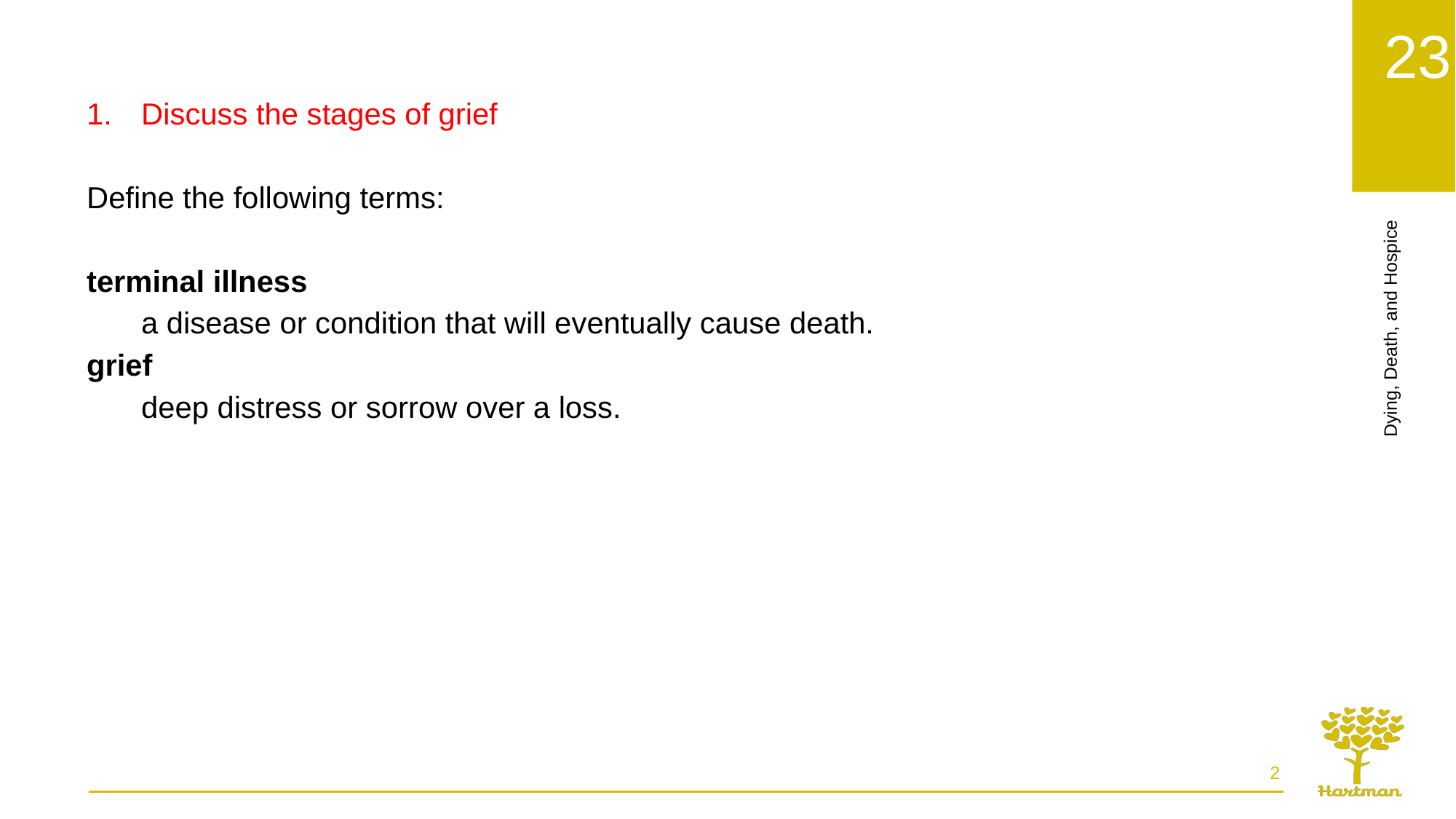

Discuss the stages of grief

Define the following terms:

terminal illness
a disease or condition that will eventually cause death.
grief
deep distress or sorrow over a loss.

2